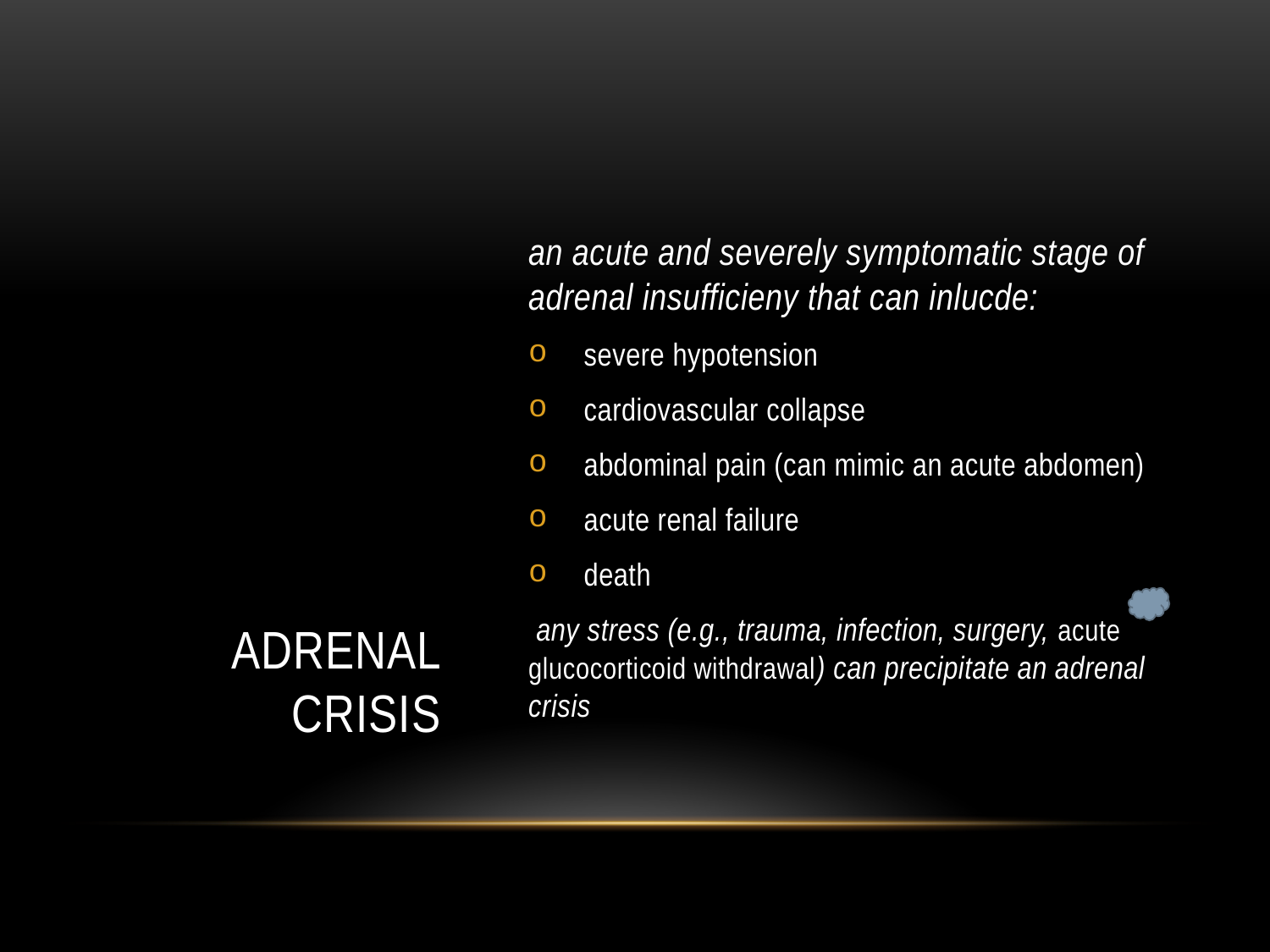

# ADRENAL CRISIS
an acute and severely symptomatic stage of adrenal insufficieny that can inlucde:
 severe hypotension
 cardiovascular collapse
 abdominal pain (can mimic an acute abdomen)
 acute renal failure
 death
 any stress (e.g., trauma, infection, surgery, acute glucocorticoid withdrawal) can precipitate an adrenal crisis